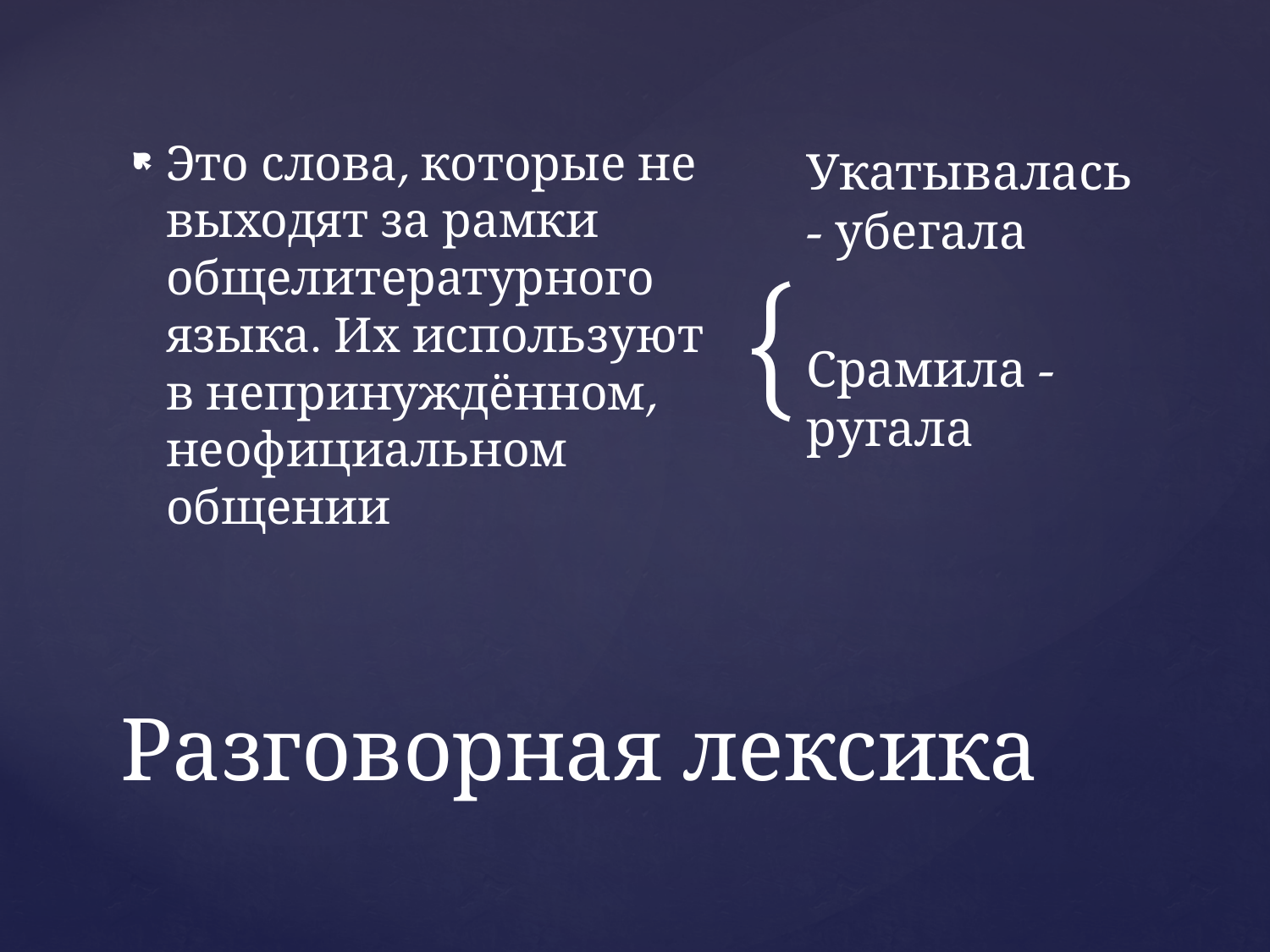

Это слова, которые не выходят за рамки общелитературного языка. Их используют в непринуждённом, неофициальном общении
Укатывалась - убегала

Срамила - ругала

# Разговорная лексика